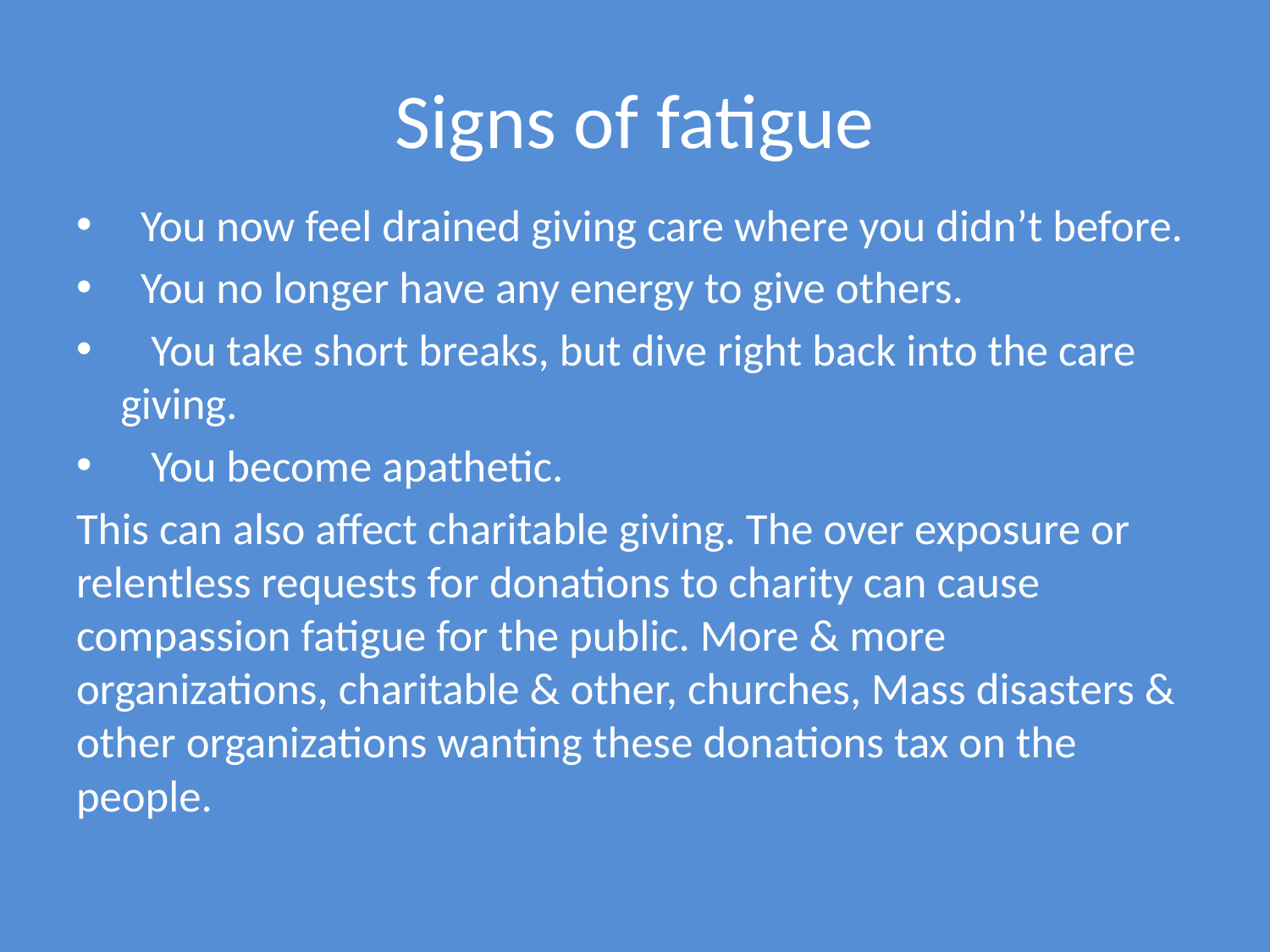

# Signs of fatigue
  You now feel drained giving care where you didn’t before.
  You no longer have any energy to give others.
   You take short breaks, but dive right back into the care giving.
   You become apathetic.
This can also affect charitable giving. The over exposure or relentless requests for donations to charity can cause compassion fatigue for the public. More & more organizations, charitable & other, churches, Mass disasters & other organizations wanting these donations tax on the people.